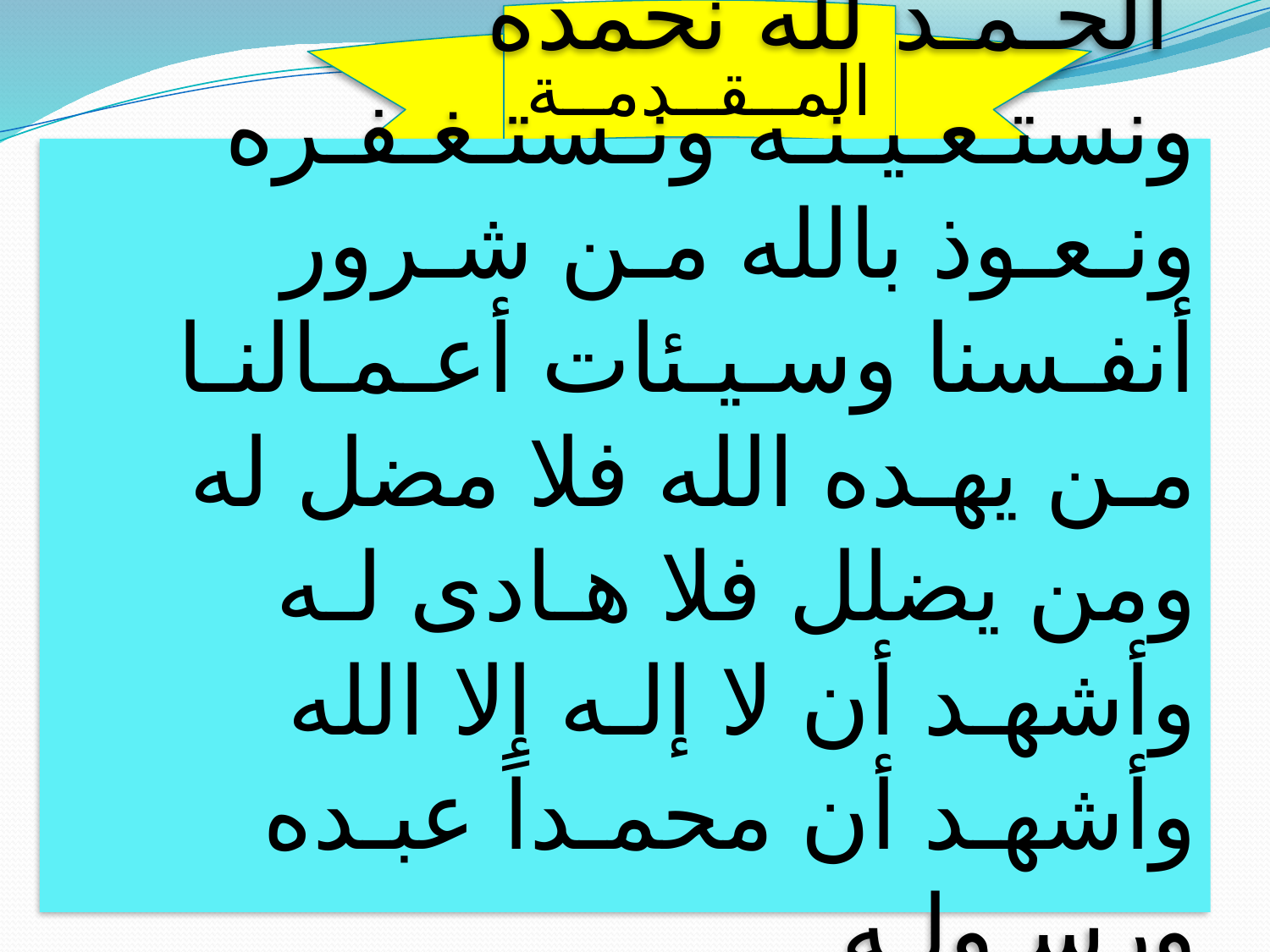

المــقــدمــة
 الحـمـد لله نحمده ونستـعـيـنـه ونـستـغـفـره ونـعـوذ بالله مـن شـرور أنفـسنا وسـيـئات أعـمـالنـا مـن يهـده الله فلا مضل له ومن يضلل فلا هـادى لـه وأشهـد أن لا إلـه إلا الله وأشهـد أن محمـداً عبـده ورسـولـه
وبعـد